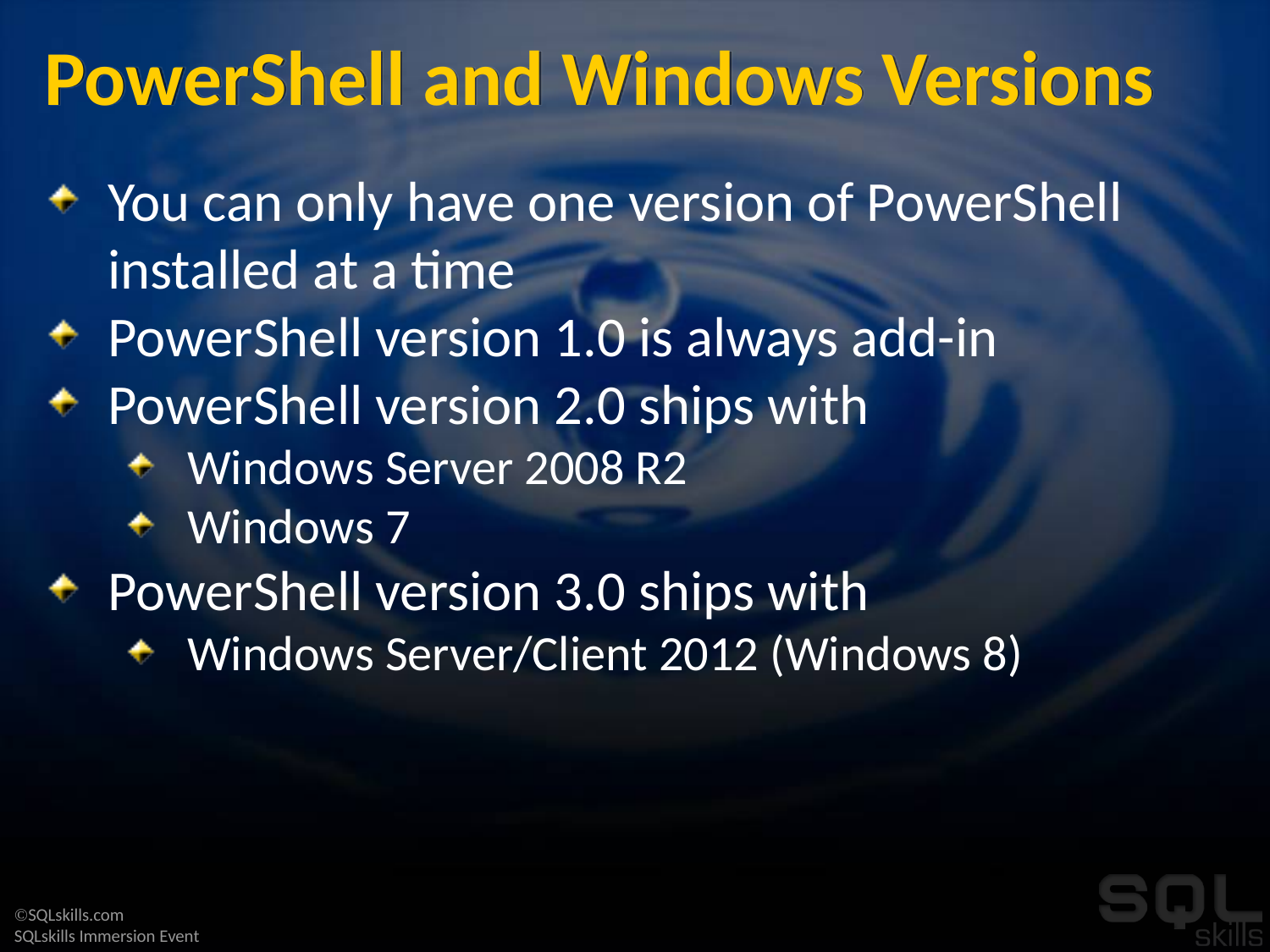

# PowerShell and Windows Versions
You can only have one version of PowerShell installed at a time
PowerShell version 1.0 is always add-in
PowerShell version 2.0 ships with
Windows Server 2008 R2
Windows 7
PowerShell version 3.0 ships with
Windows Server/Client 2012 (Windows 8)